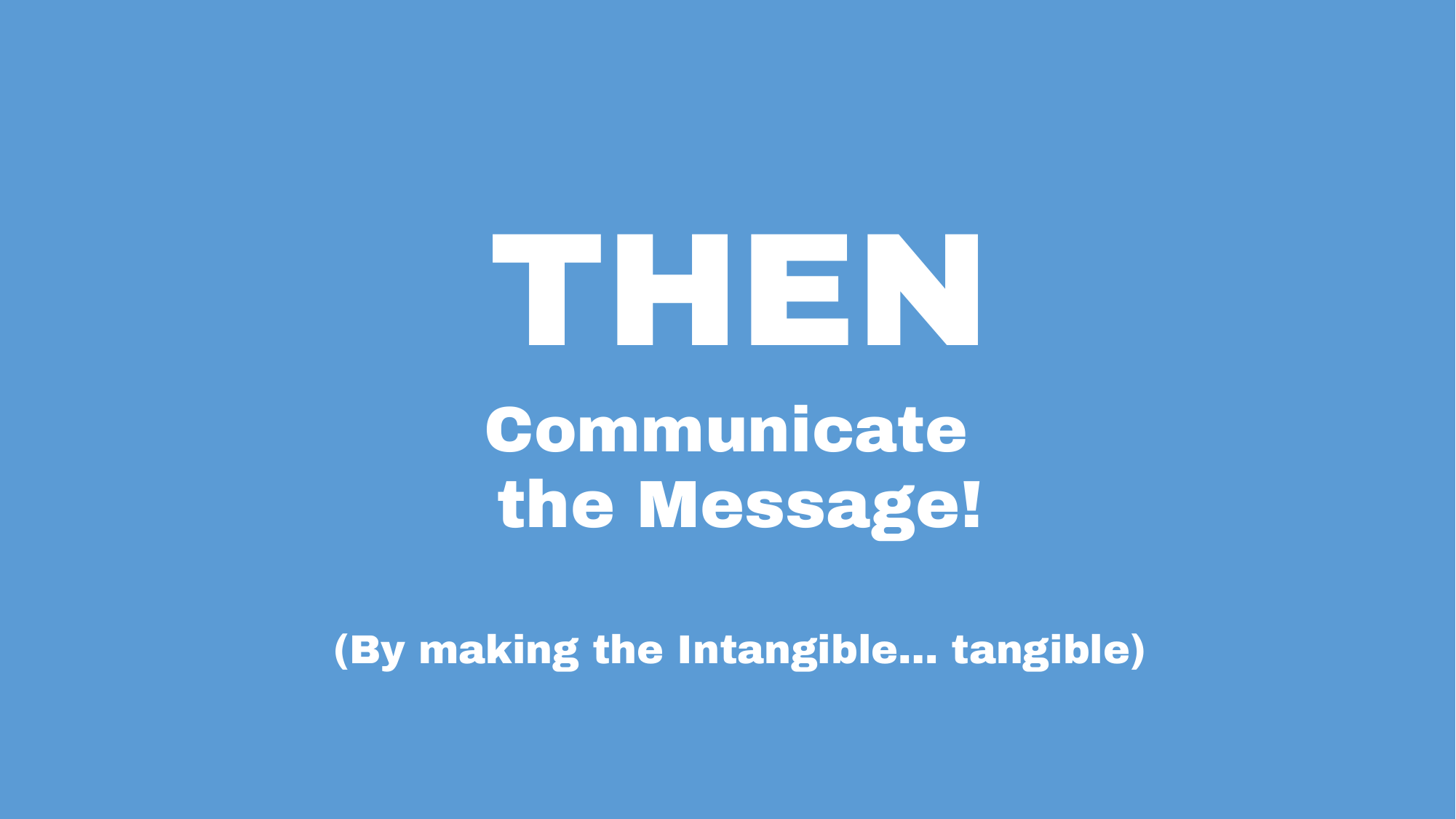

# THEN Communicate the Message! (By making the Intangible… tangible)